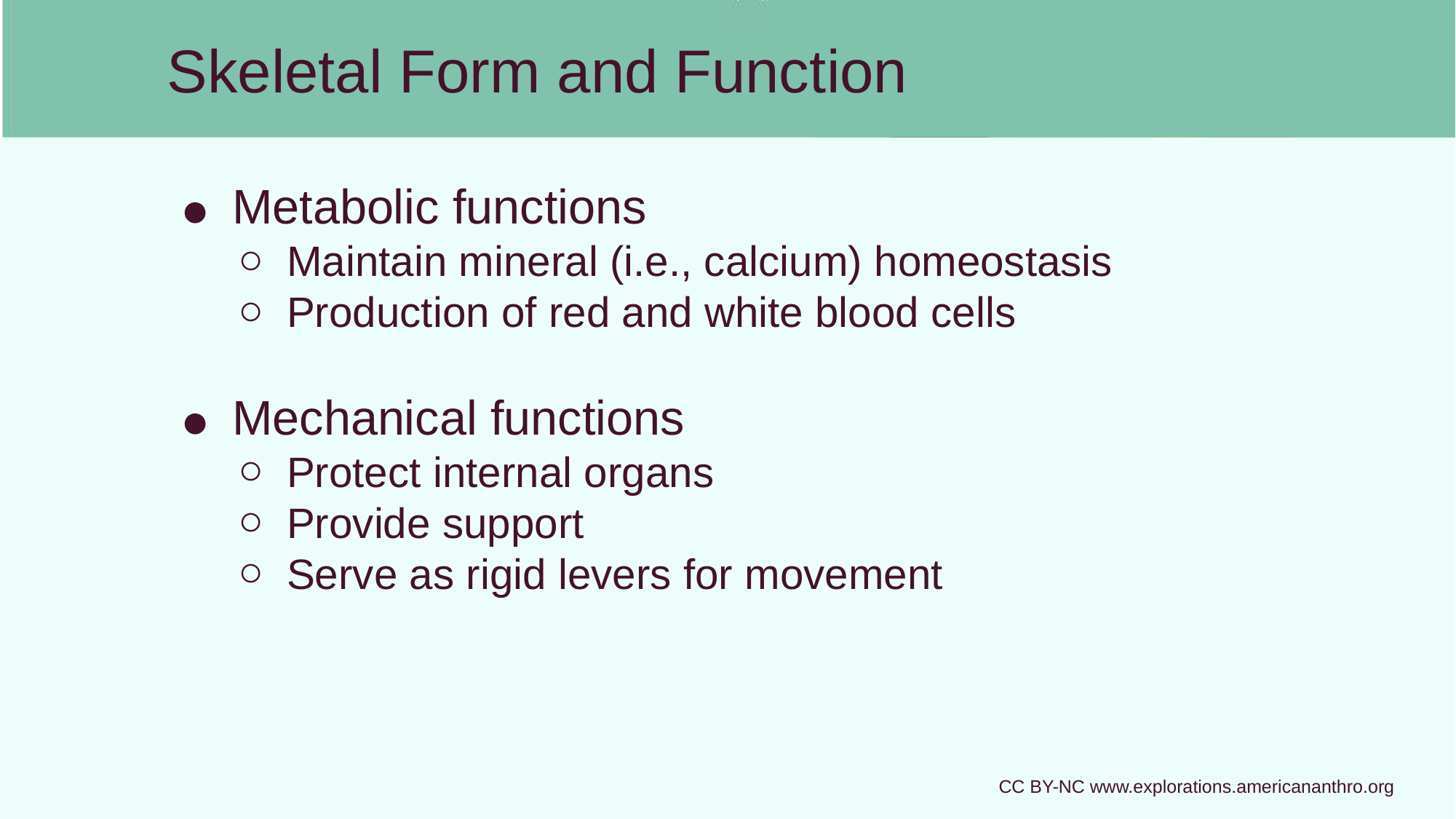

# Skeletal Form and Function
Metabolic functions
Maintain mineral (i.e., calcium) homeostasis
Production of red and white blood cells

Mechanical functions
Protect internal organs
Provide support
Serve as rigid levers for movement